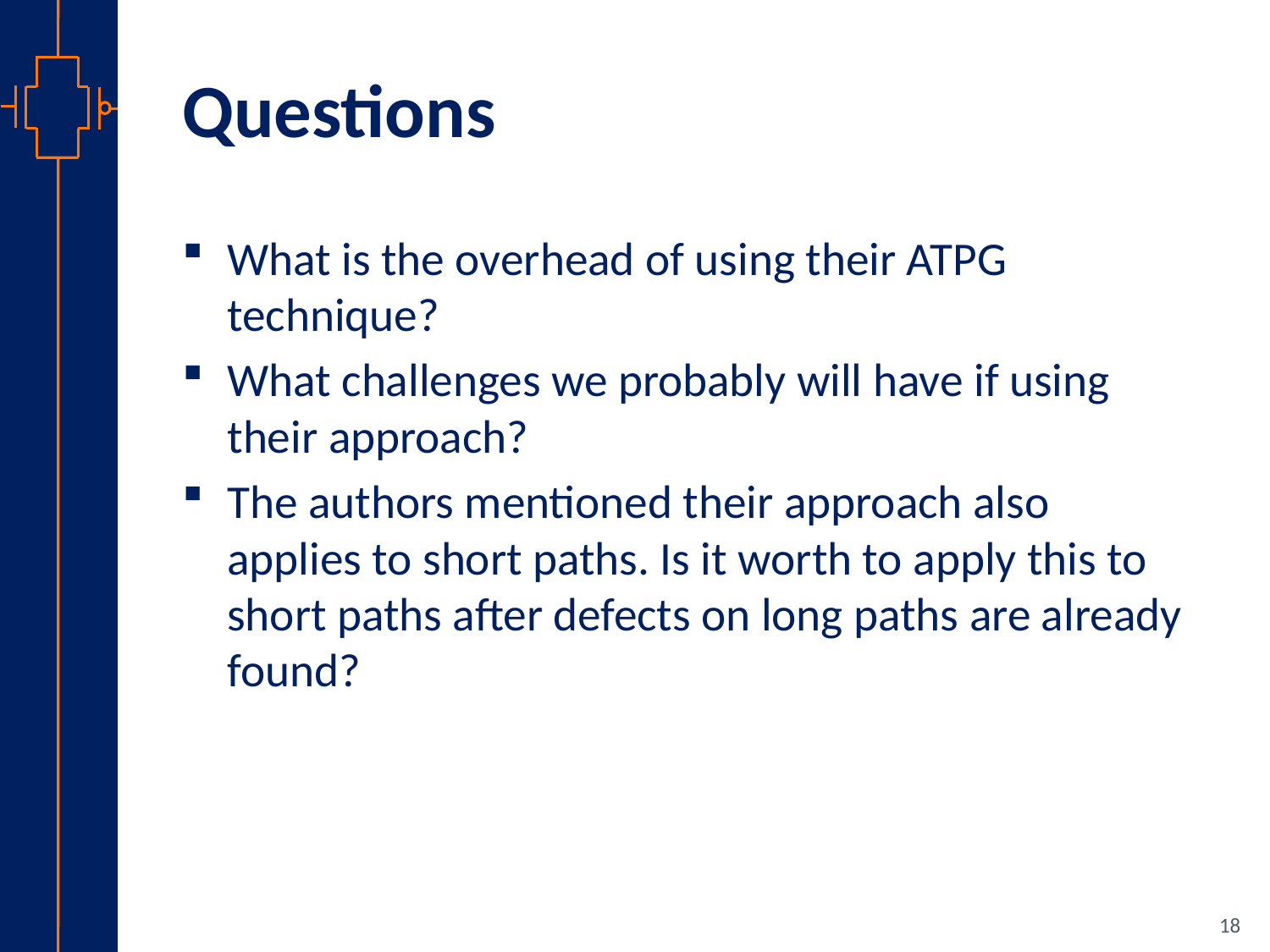

# Questions
What is the overhead of using their ATPG technique?
What challenges we probably will have if using their approach?
The authors mentioned their approach also applies to short paths. Is it worth to apply this to short paths after defects on long paths are already found?
18